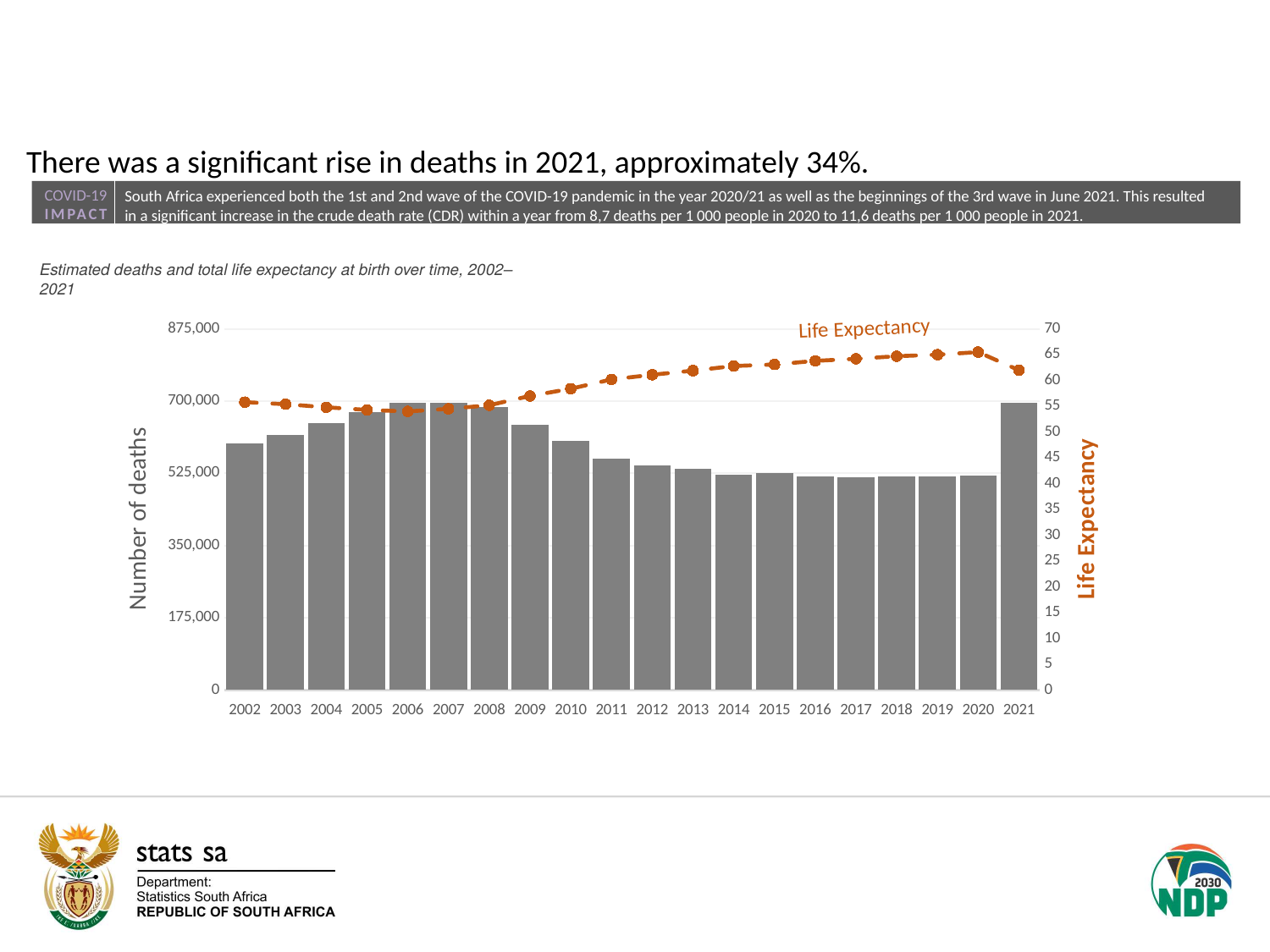

There was a significant rise in deaths in 2021, approximately 34%.
COVID-19
IMPACT
South Africa experienced both the 1st and 2nd wave of the COVID-19 pandemic in the year 2020/21 as well as the beginnings of the 3rd wave in June 2021. This resulted in a significant increase in the crude death rate (CDR) within a year from 8,7 deaths per 1 000 people in 2020 to 11,6 deaths per 1 000 people in 2021.

Estimated deaths and total life expectancy at birth over time, 2002–2021
Life Expectancy

### Chart

| Category | deaths | LE |
|---|---|---|
| 2002 | 596983.0 | 55.8 |
| 2003 | 617135.0 | 55.4 |
| 2004 | 645841.0 | 54.8 |
| 2005 | 673977.0 | 54.3 |
| 2006 | 696827.0 | 54.0 |
| 2007 | 696160.0 | 54.5 |
| 2008 | 686582.0 | 55.2 |
| 2009 | 643045.0 | 57.0 |
| 2010 | 603347.0 | 58.4 |
| 2011 | 561381.0 | 60.2 |
| 2012 | 544956.0 | 61.1 |
| 2013 | 535678.0 | 61.9 |
| 2014 | 521005.0 | 62.8 |
| 2015 | 525739.0 | 63.1 |
| 2016 | 517030.0 | 63.8 |
| 2017 | 515722.0 | 64.2 |
| 2018 | 516635.0 | 64.7 |
| 2019 | 518613.0 | 65.0 |
| 2020 | 519865.0 | 65.5 |
| 2021 | 695913.0 | 62.0 |
59,54M

SA 2020
SA 2021